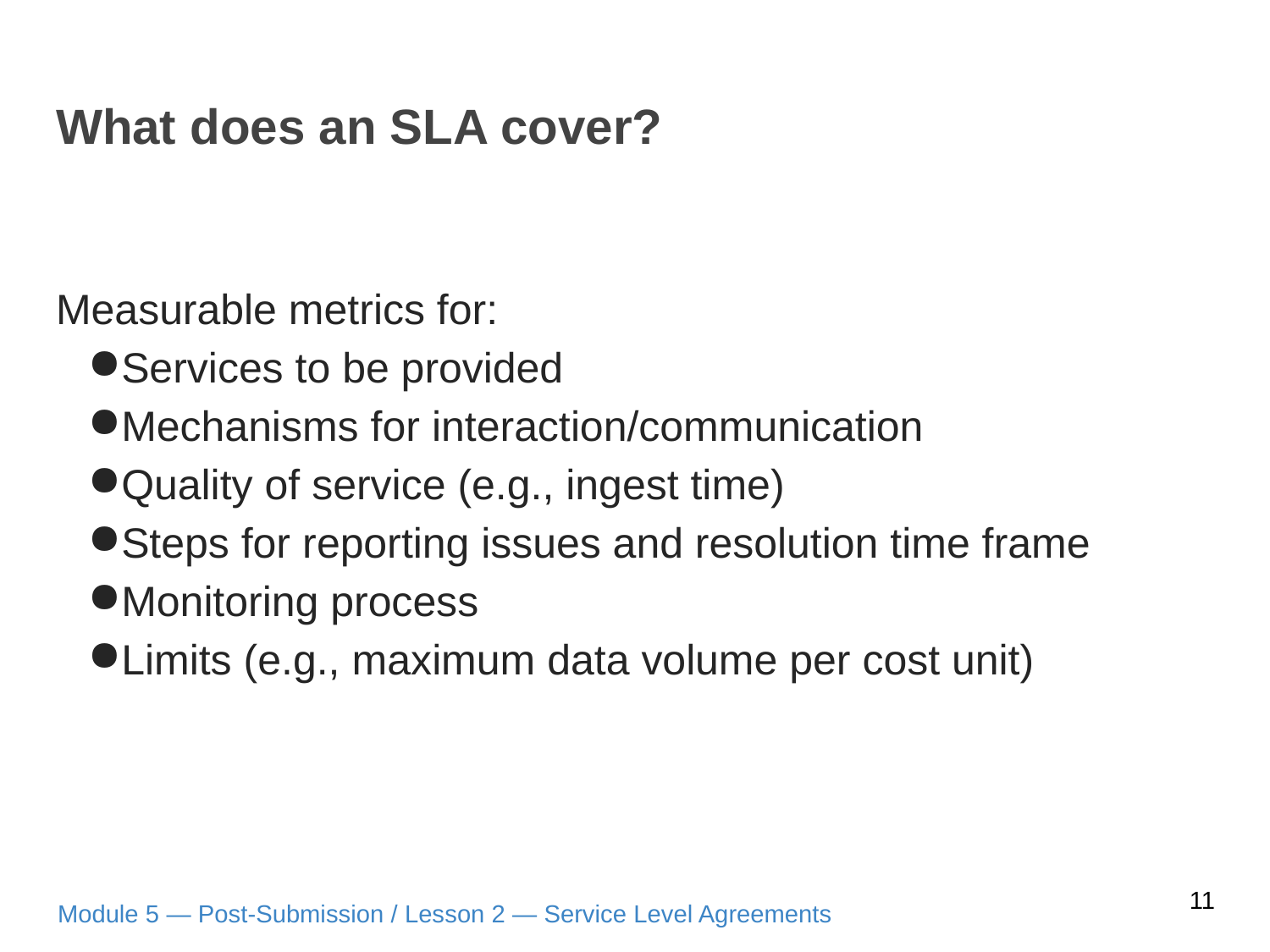

# What does an SLA cover?
Measurable metrics for:
Services to be provided
Mechanisms for interaction/communication
Quality of service (e.g., ingest time)
Steps for reporting issues and resolution time frame
Monitoring process
Limits (e.g., maximum data volume per cost unit)

11
Module 5 — Post-Submission / Lesson 2 — Service Level Agreements